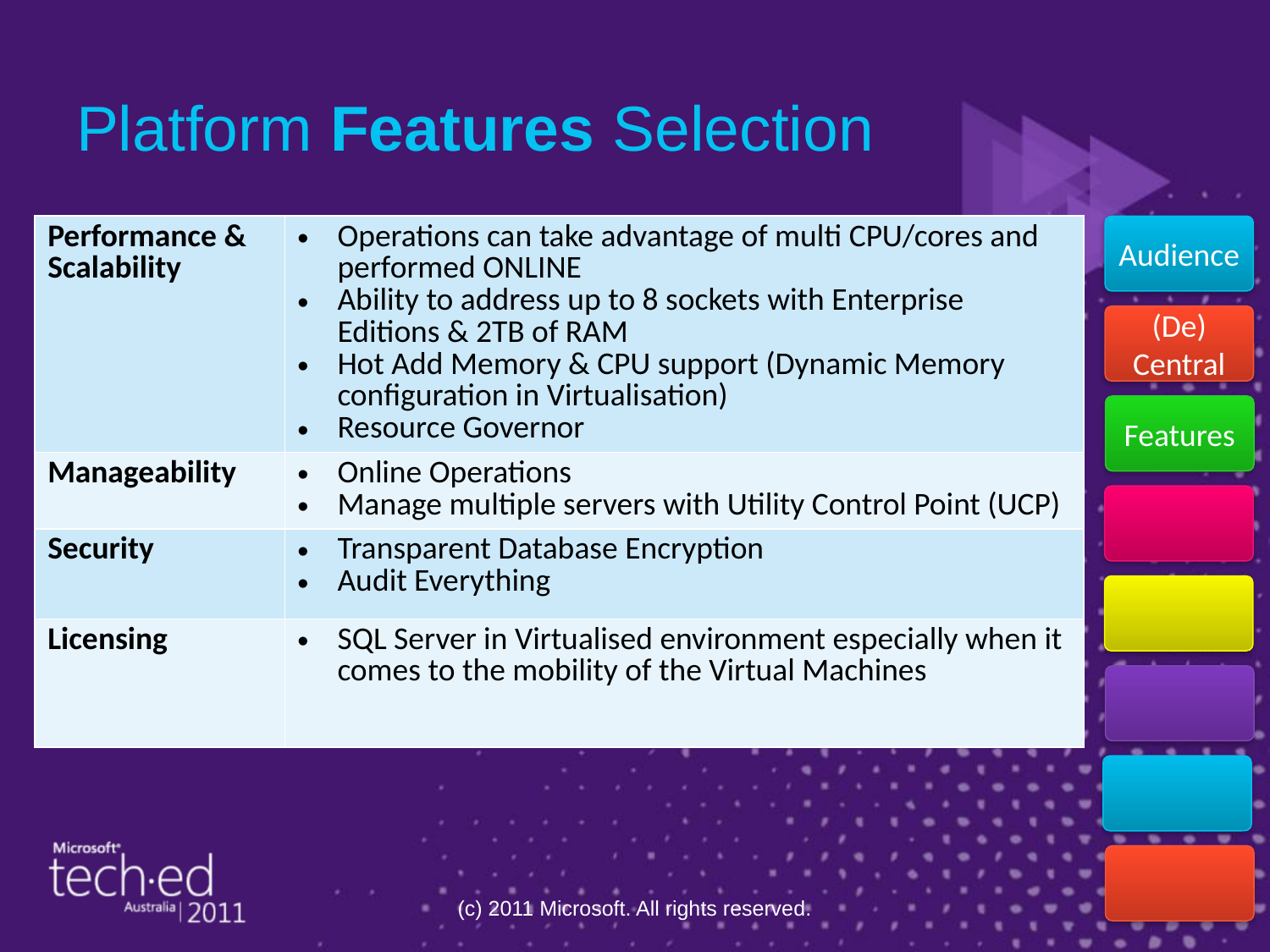

# Platform Features Selection
| Performance & Scalability | Operations can take advantage of multi CPU/cores and performed ONLINE Ability to address up to 8 sockets with Enterprise Editions & 2TB of RAM Hot Add Memory & CPU support (Dynamic Memory configuration in Virtualisation) Resource Governor |
| --- | --- |
| Manageability | Online Operations Manage multiple servers with Utility Control Point (UCP) |
| Security | Transparent Database Encryption Audit Everything |
| Licensing | SQL Server in Virtualised environment especially when it comes to the mobility of the Virtual Machines |
Audience
(De) Central
Features

(c) 2011 Microsoft. All rights reserved.